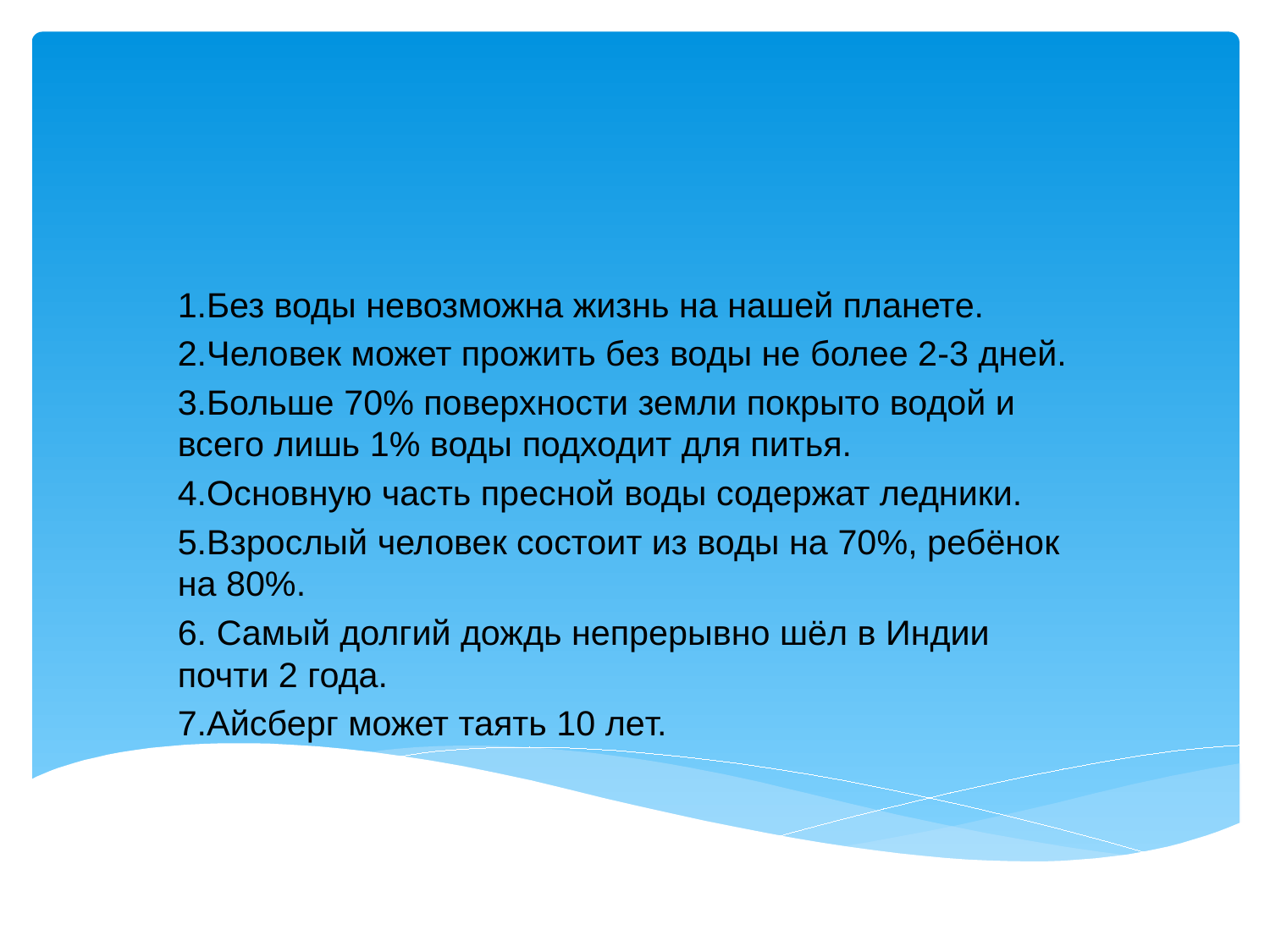

# Мы узнали о воде
1.Без воды невозможна жизнь на нашей планете.
2.Человек может прожить без воды не более 2-3 дней.
3.Больше 70% поверхности земли покрыто водой и всего лишь 1% воды подходит для питья.
4.Основную часть пресной воды содержат ледники.
5.Взрослый человек состоит из воды на 70%, ребёнок на 80%.
6. Самый долгий дождь непрерывно шёл в Индии почти 2 года.
7.Айсберг может таять 10 лет.